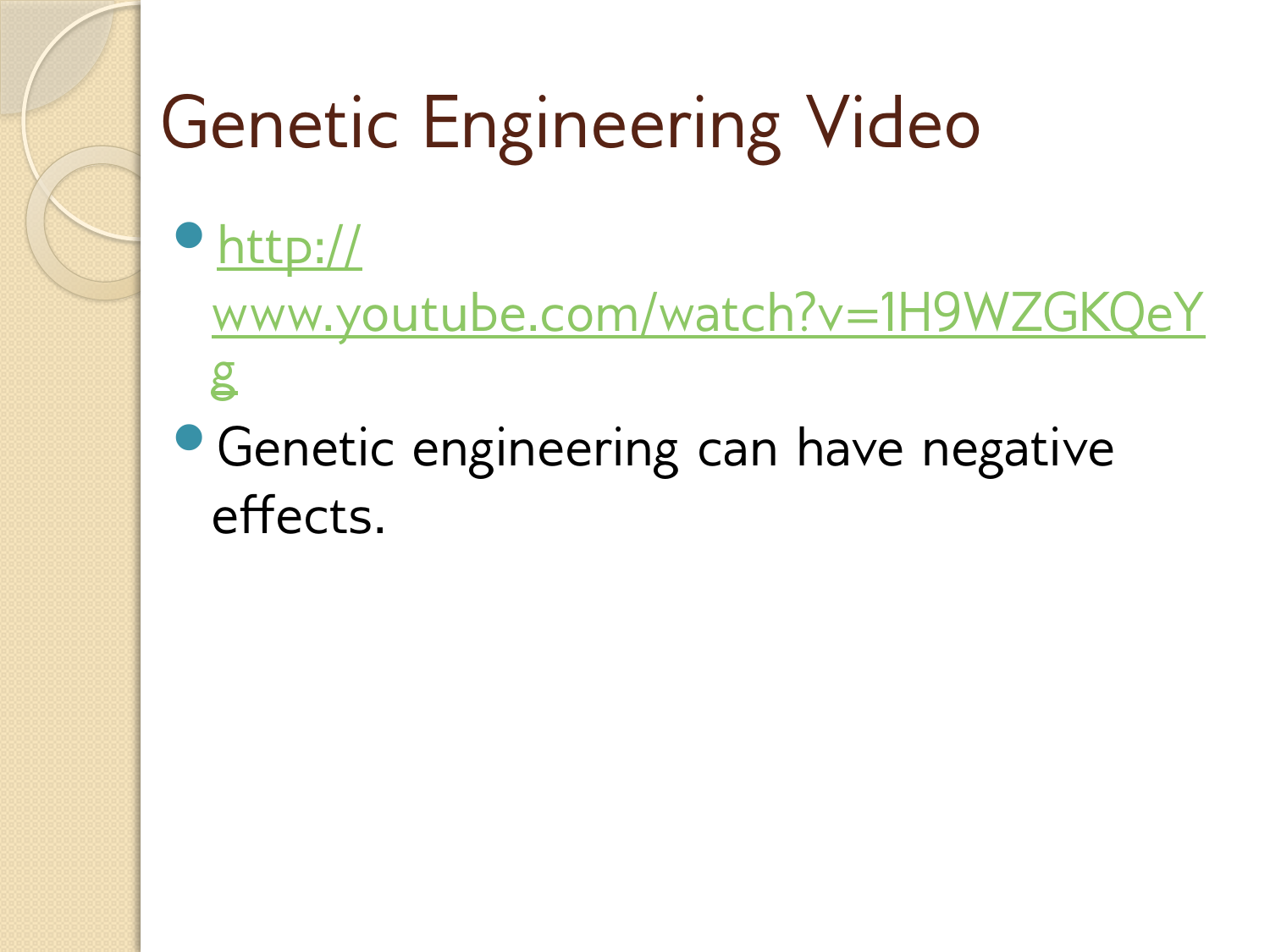

# Genetic Engineering Video
http://www.youtube.com/watch?v=1H9WZGKQeYg
Genetic engineering can have negative effects.